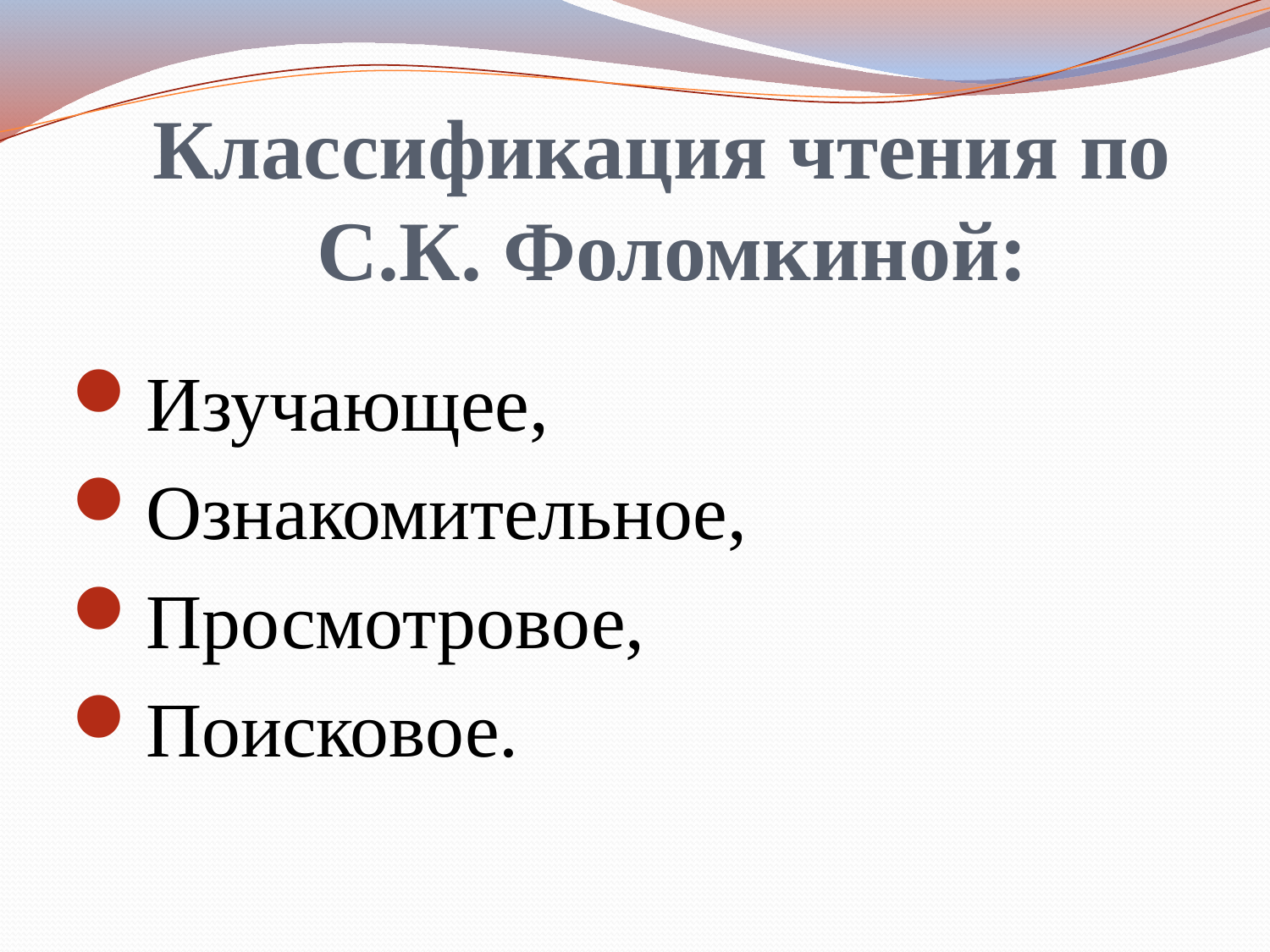

# Классификация чтения по С.К. Фоломкиной:
Изучающее,
Ознакомительное,
Просмотровое,
Поисковое.